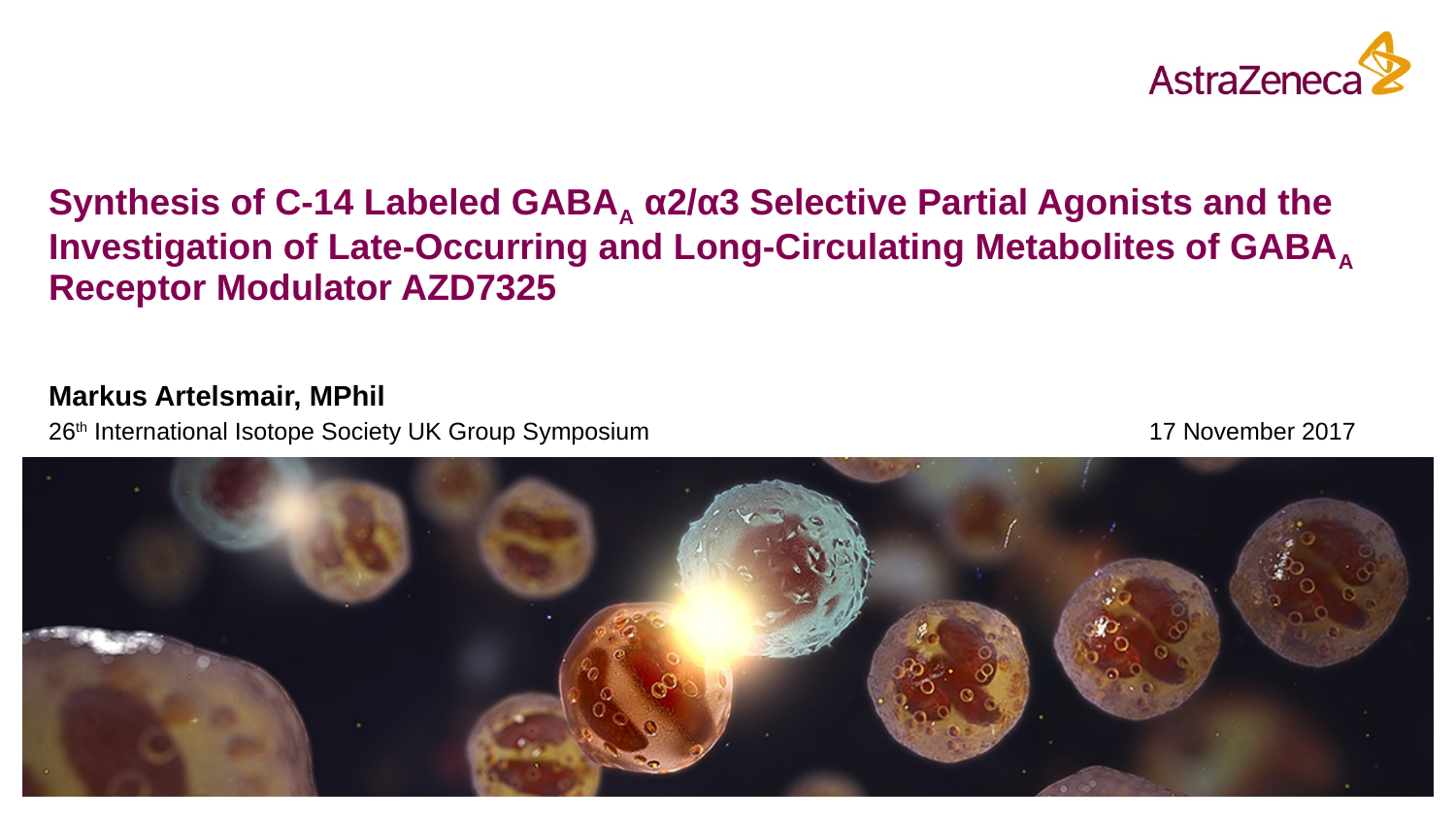

# Synthesis of C-14 Labeled GABAA α2/α3 Selective Partial Agonists and the Investigation of Late-Occurring and Long-Circulating Metabolites of GABAA Receptor Modulator AZD7325
Markus Artelsmair, MPhil

26th International Isotope Society UK Group Symposium
17 November 2017